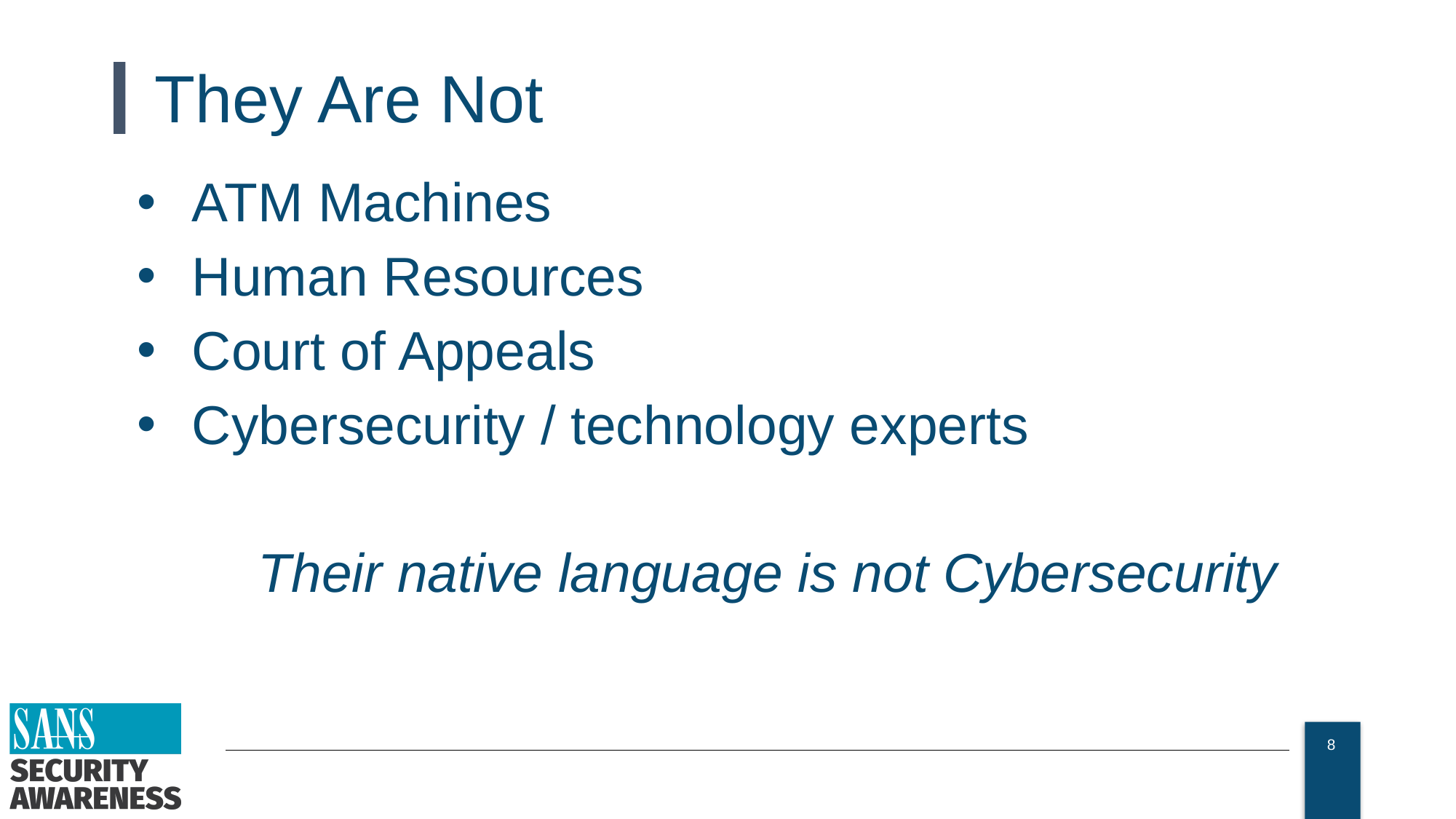

# They Are Not
ATM Machines
Human Resources
Court of Appeals
Cybersecurity / technology experts

Their native language is not Cybersecurity